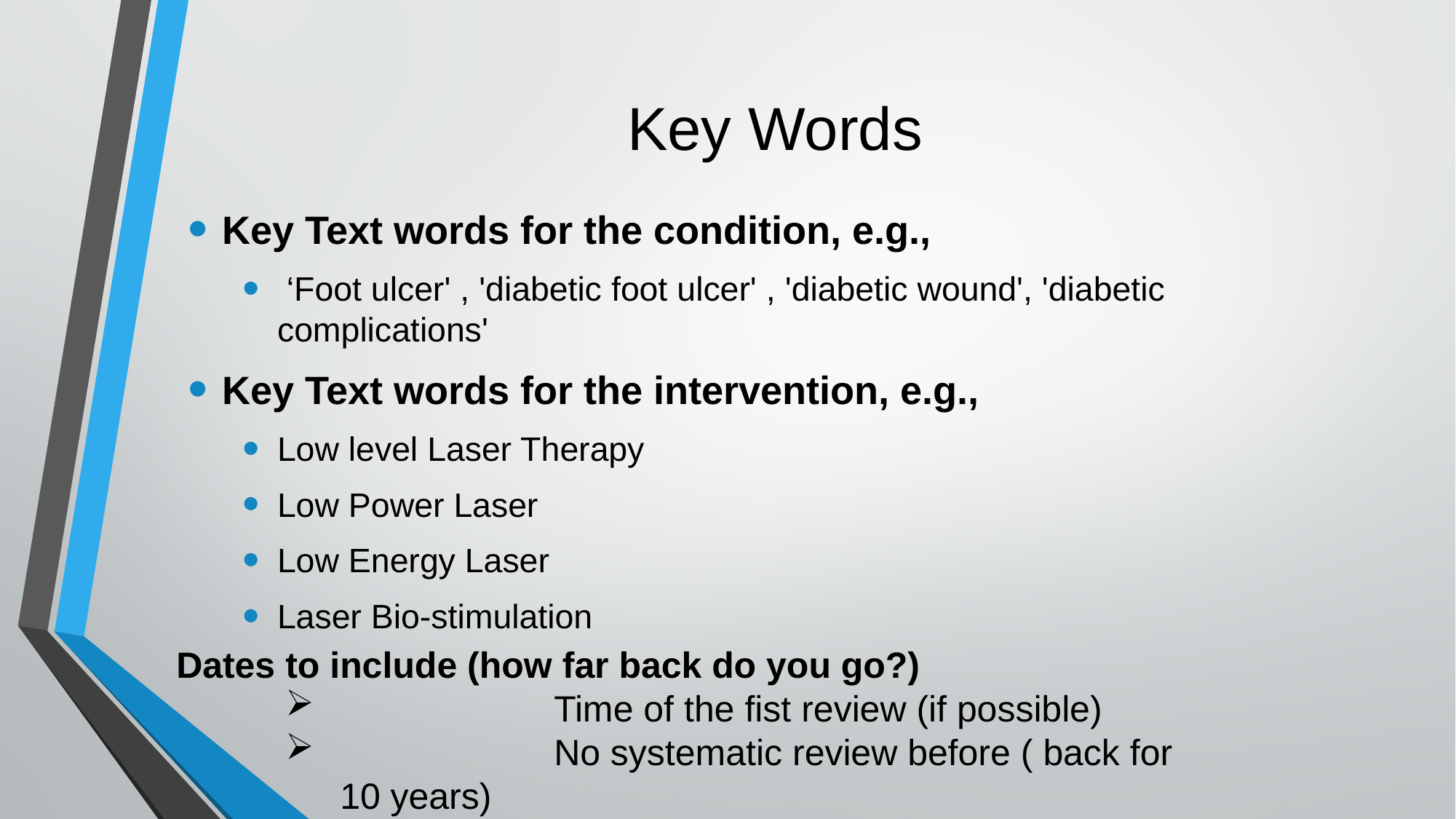

# Key Words
Key Text words for the condition, e.g.,
 ‘Foot ulcer' , 'diabetic foot ulcer' , 'diabetic wound', 'diabetic complications'
Key Text words for the intervention, e.g.,
Low level Laser Therapy
Low Power Laser
Low Energy Laser
Laser Bio-stimulation

Dates to include (how far back do you go?)
                     Time of the fist review (if possible)
                     No systematic review before ( back for 10 years)